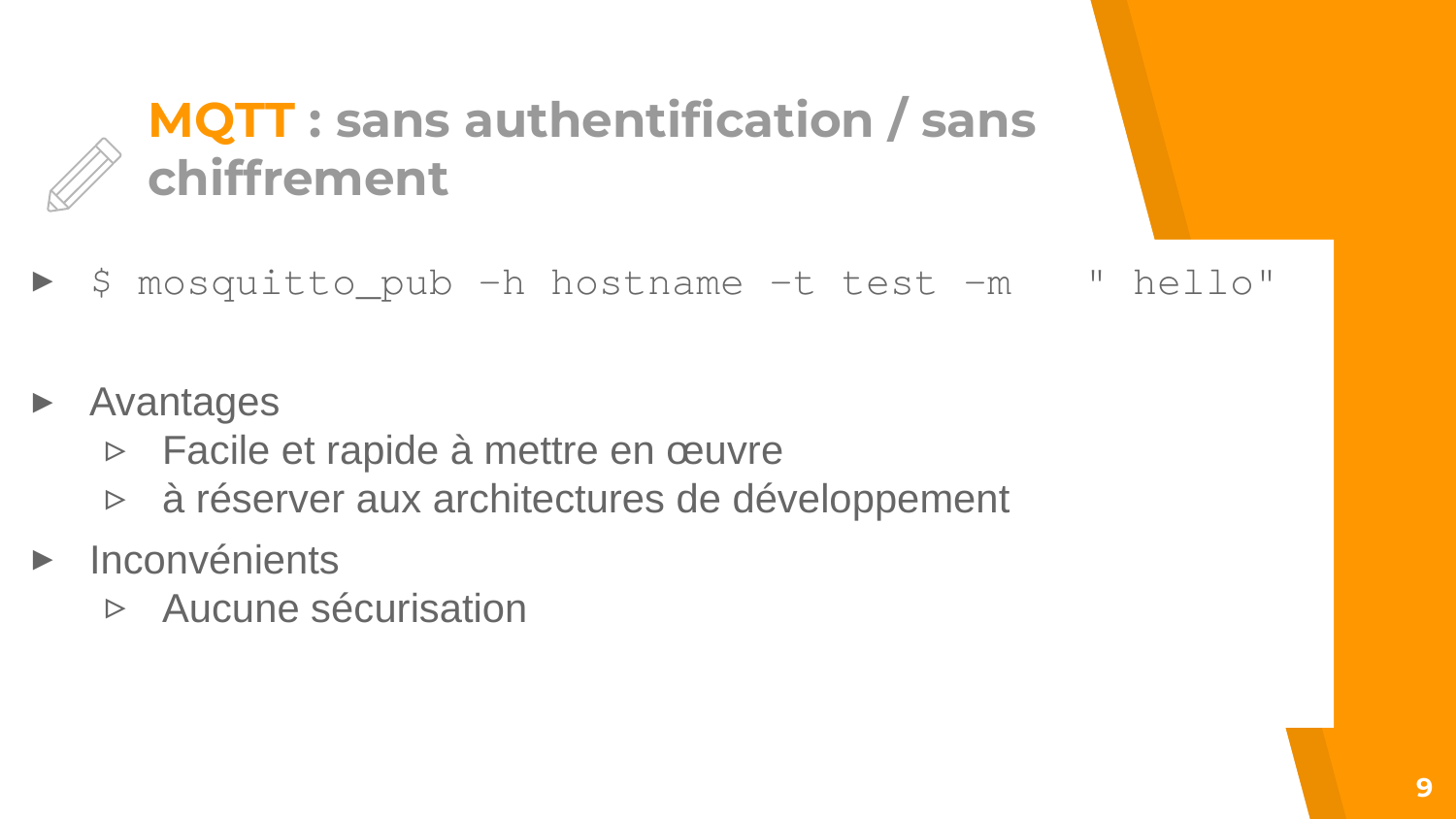

# MQTT : sans authentification / sans chiffrement
$ mosquitto_pub -h hostname -t test -m   " hello"

Avantages
Facile et rapide à mettre en œuvre
à réserver aux architectures de développement
Inconvénients
Aucune sécurisation
9